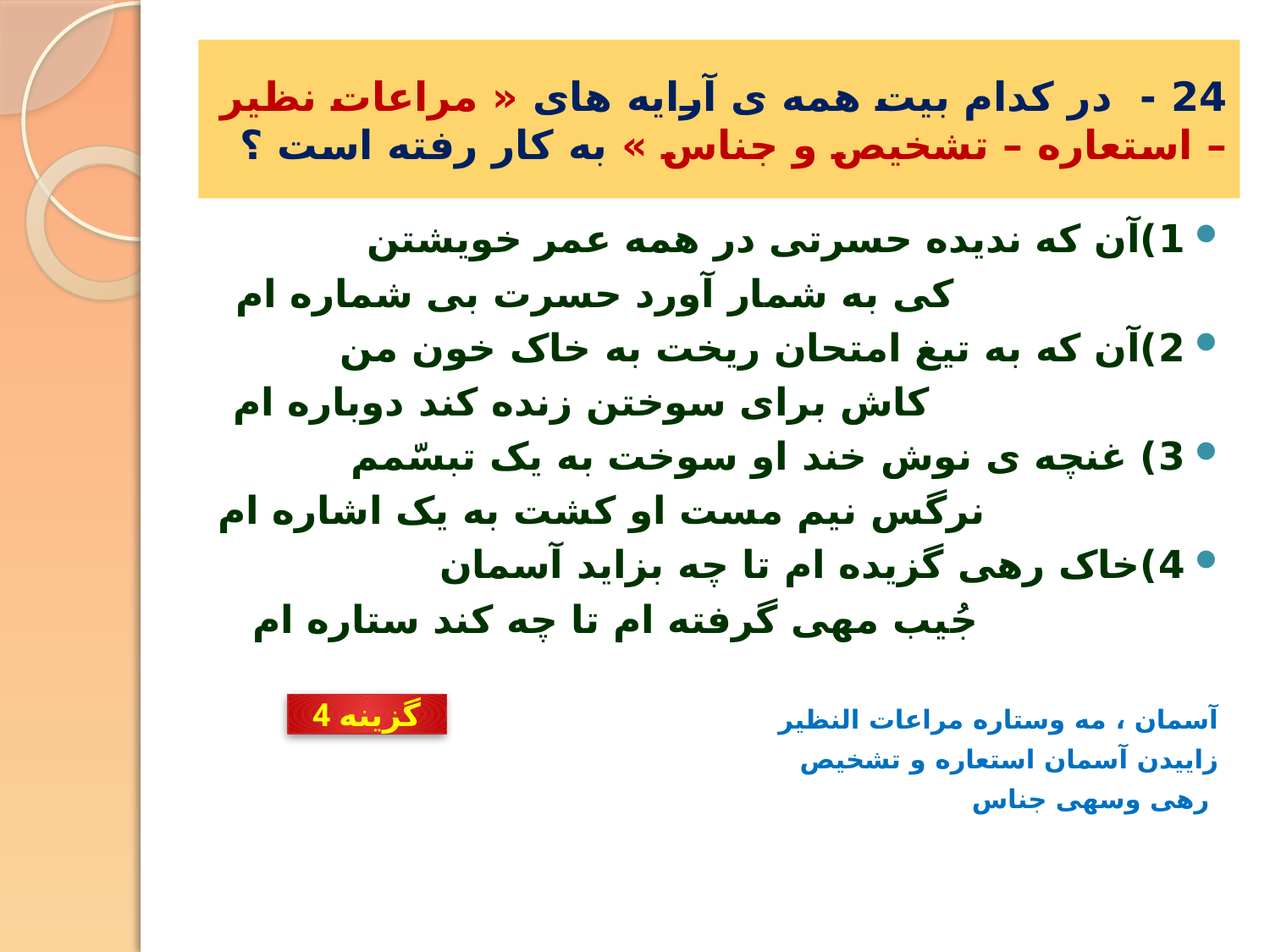

# 24 -  در کدام بیت همه ی آرایه های « مراعات نظیر – استعاره – تشخیص و جناس » به کار رفته است ؟
1)آن که ندیده حسرتی در همه عمر خویشتن
                  کی به شمار آورد حسرت بی شماره ام
2)آن که به تیغ امتحان ریخت به خاک خون من
                     کاش برای سوختن زنده کند دوباره ام
3) غنچه ی نوش خند او سوخت به یک تبسّمم
                 نرگس نیم مست او کشت به یک اشاره ام
4)خاک رهی گزیده ام تا چه بزاید آسمان
                جُیب مهی گرفته ام تا چه کند ستاره ام

آسمان ، مه وستاره مراعات النظیر
زاییدن آسمان استعاره و تشخیص
 رهی وسهی جناس

گزینه 4